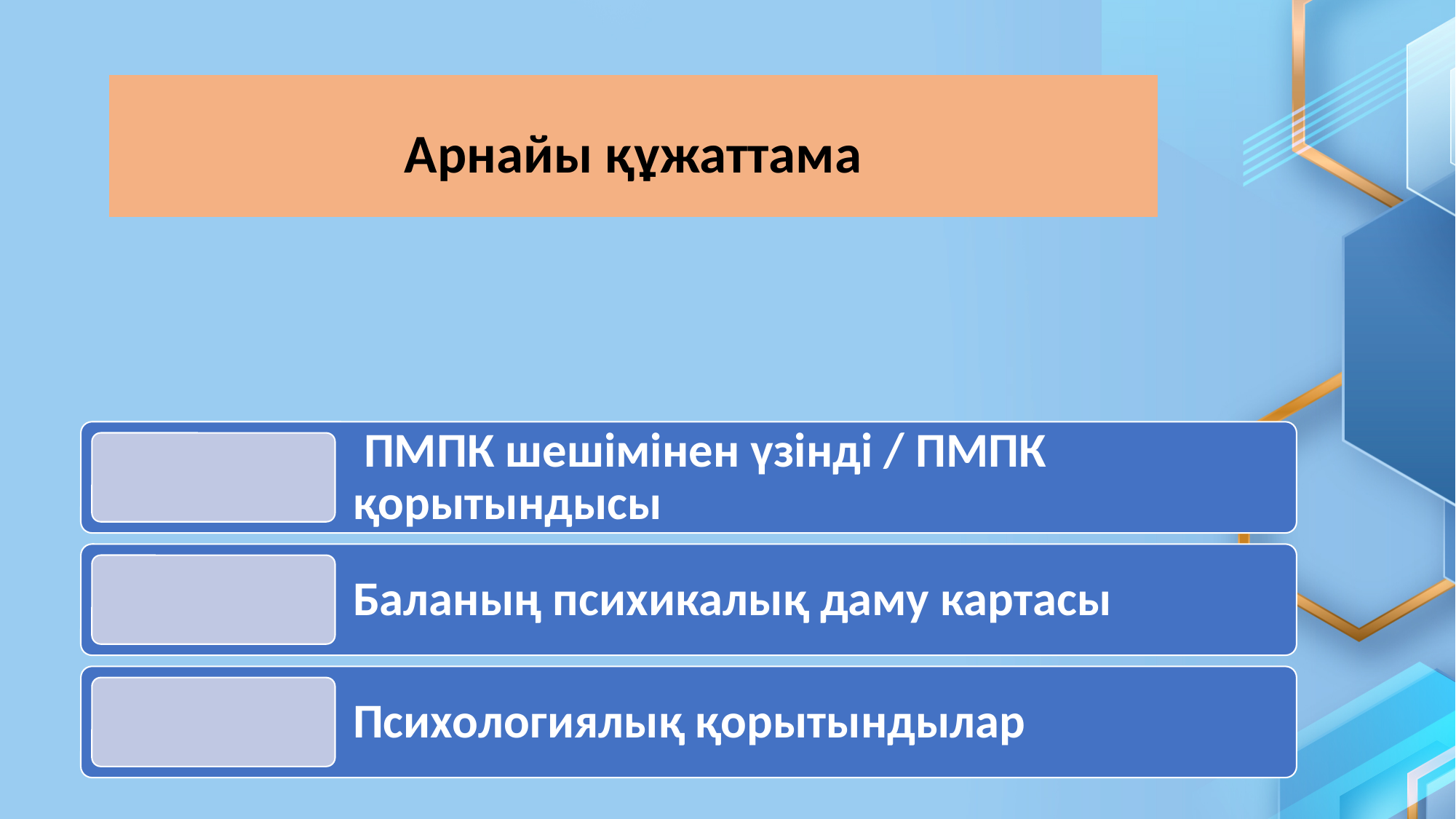

# Арнайы құжаттама
 ПМПК шешімінен үзінді / ПМПК қорытындысы
Баланың психикалық даму картасы
Психологиялық қорытындылар